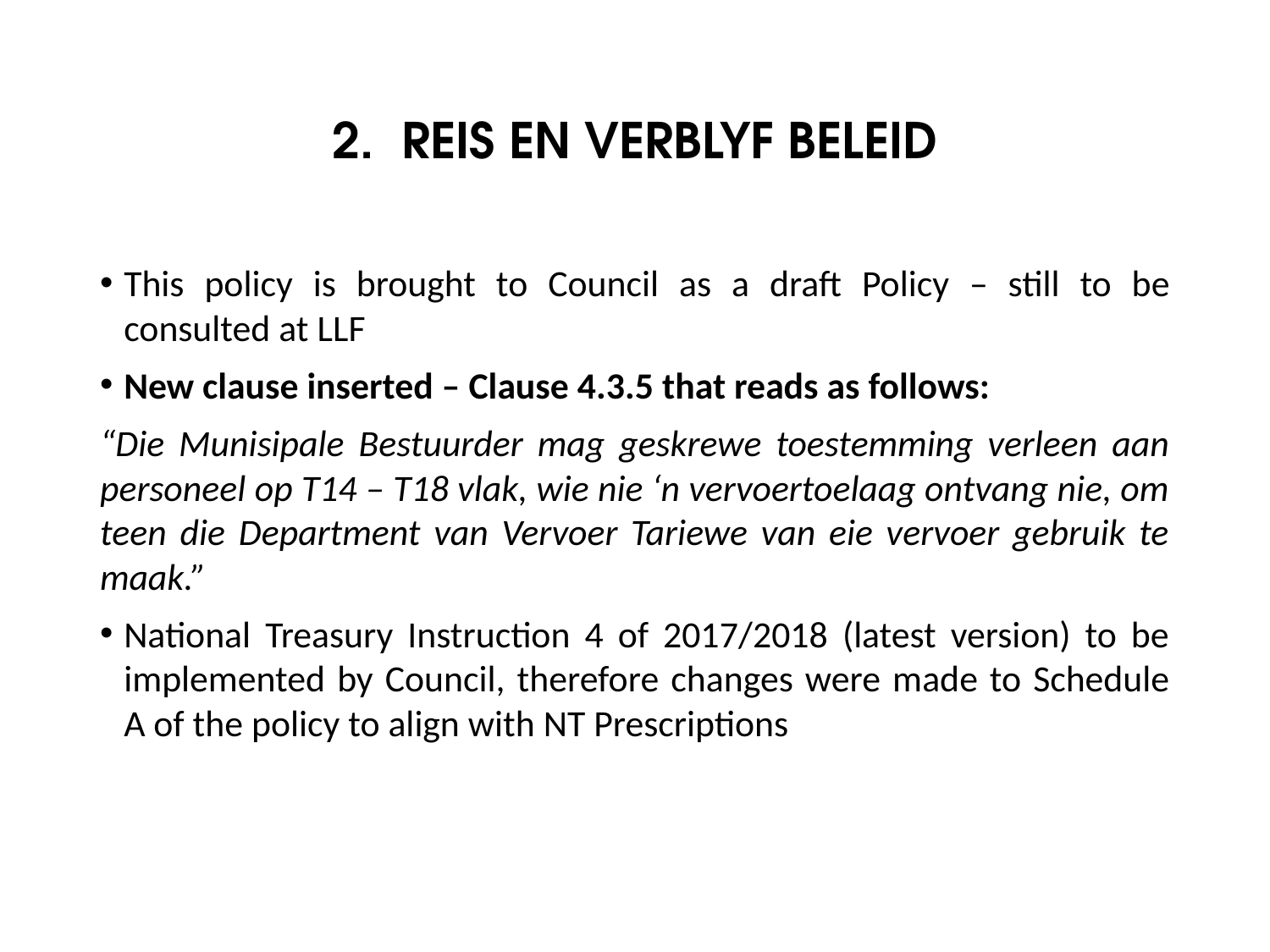

# 2.  REIS EN VERBLYF BELEID
This policy is brought to Council as a draft Policy – still to be consulted at LLF
New clause inserted – Clause 4.3.5 that reads as follows:
“Die Munisipale Bestuurder mag geskrewe toestemming verleen aan personeel op T14 – T18 vlak, wie nie ‘n vervoertoelaag ontvang nie, om teen die Department van Vervoer Tariewe van eie vervoer gebruik te maak.”
National Treasury Instruction 4 of 2017/2018 (latest version) to be implemented by Council, therefore changes were made to Schedule A of the policy to align with NT Prescriptions